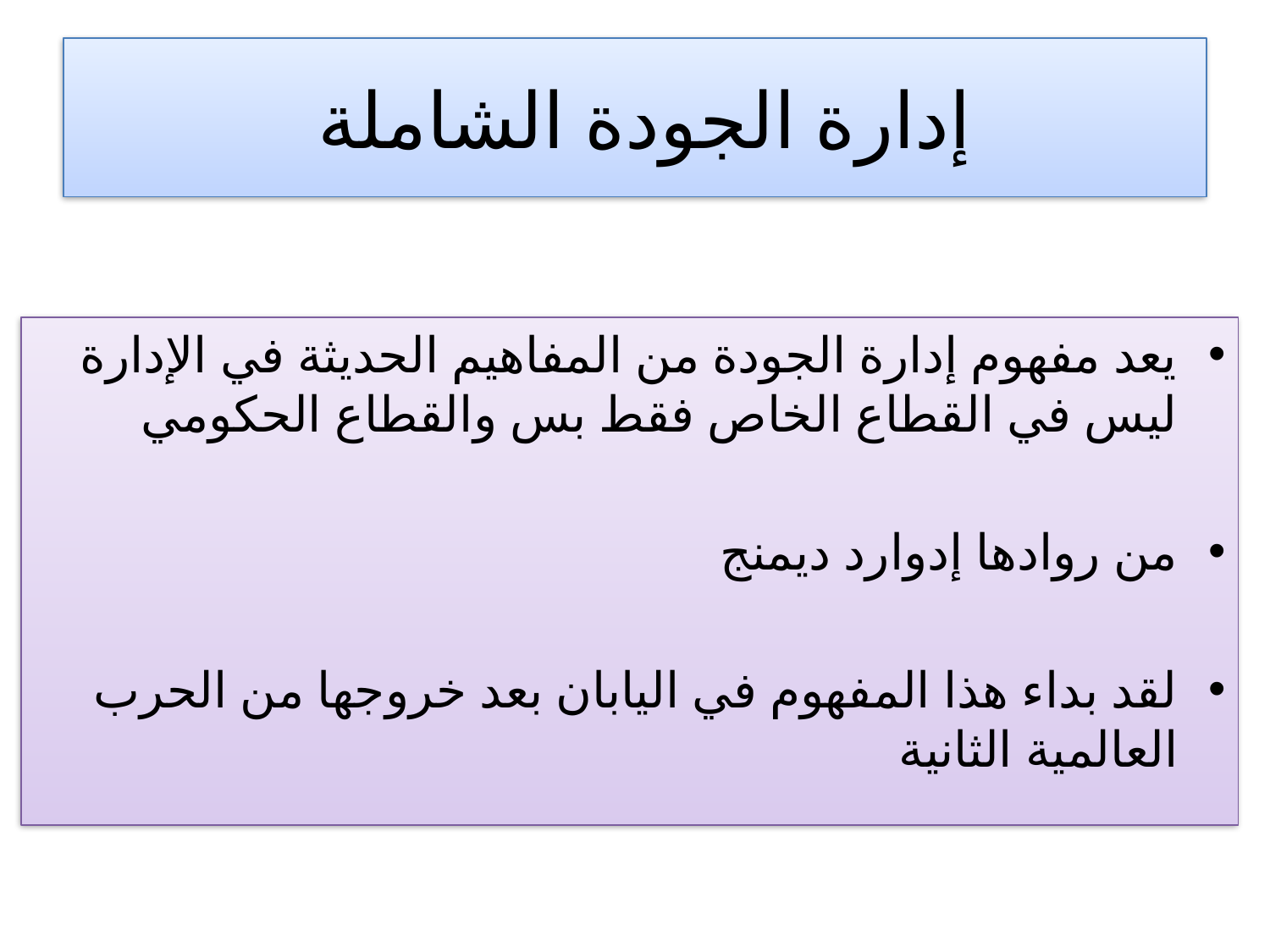

# إدارة الجودة الشاملة
يعد مفهوم إدارة الجودة من المفاهيم الحديثة في الإدارة ليس في القطاع الخاص فقط بس والقطاع الحكومي

من روادها إدوارد ديمنج

لقد بداء هذا المفهوم في اليابان بعد خروجها من الحرب العالمية الثانية